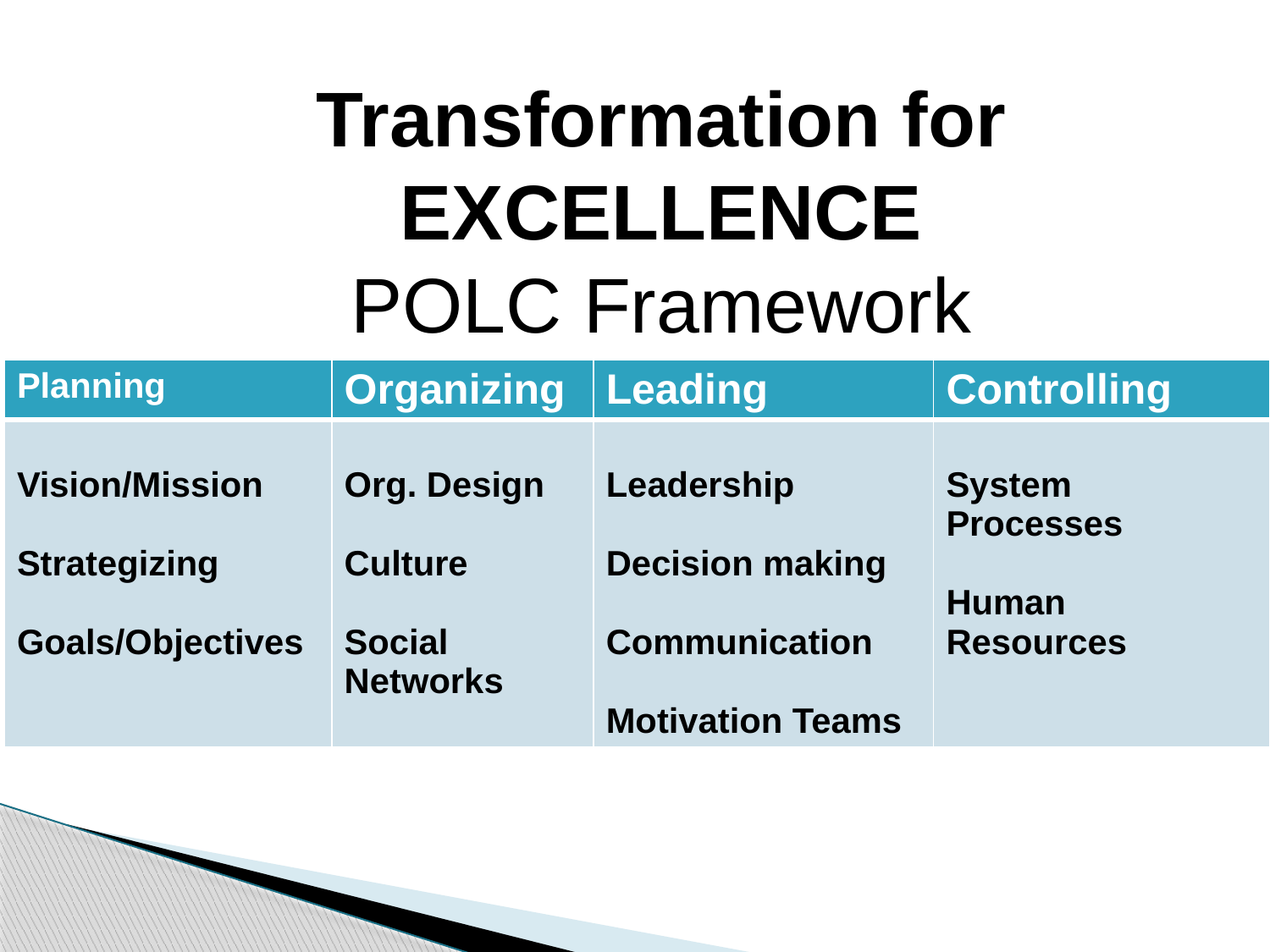

Transformation for EXCELLENCE
POLC Framework
| Planning | Organizing | Leading | Controlling |
| --- | --- | --- | --- |
| Vision/Mission Strategizing Goals/Objectives | Org. Design Culture Social Networks | Leadership Decision making Communication Motivation Teams | System Processes Human Resources |